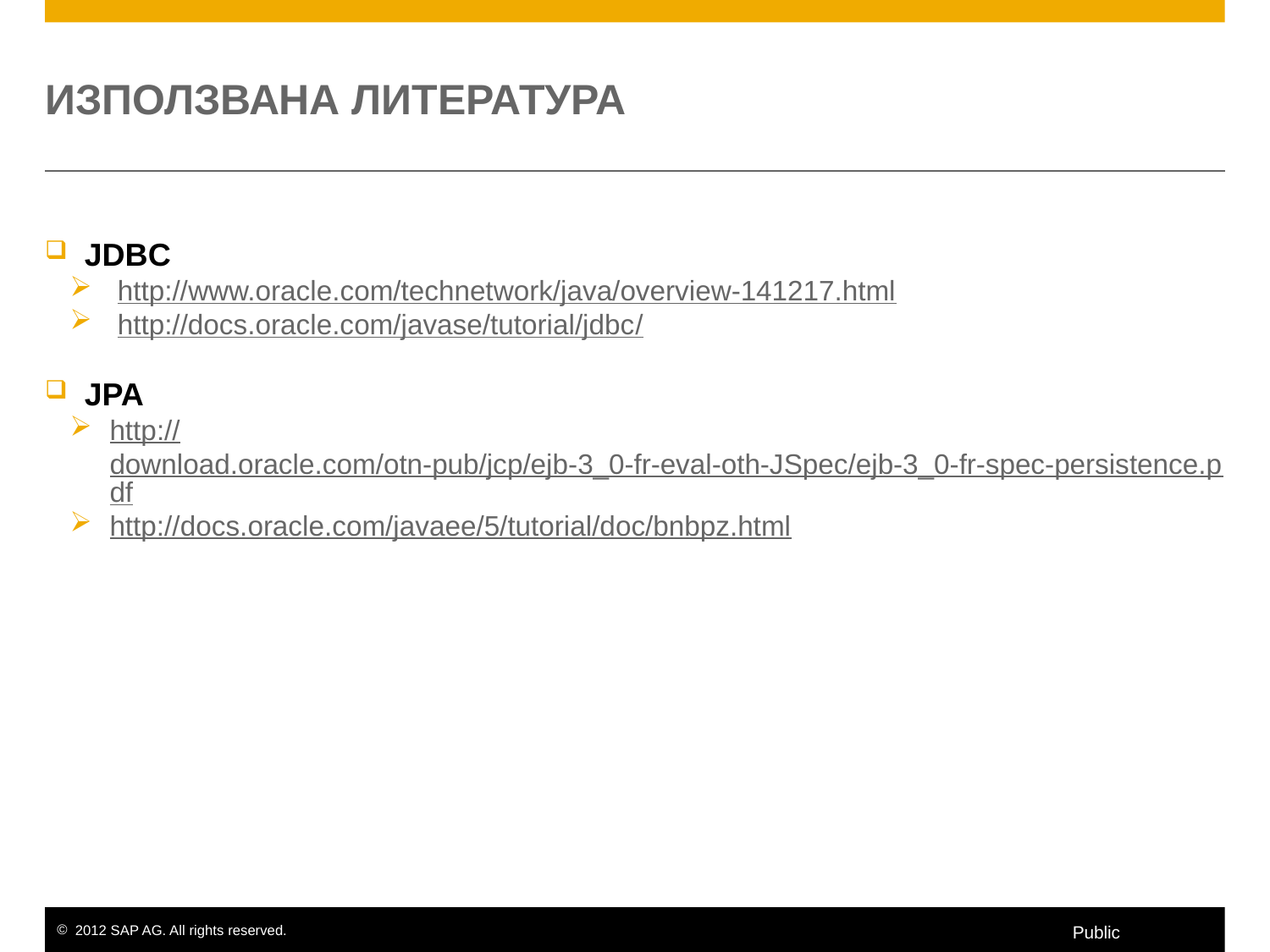

# ИЗПОЛЗВАНА ЛИТЕРАТУРА
JDBC
http://www.oracle.com/technetwork/java/overview-141217.html
http://docs.oracle.com/javase/tutorial/jdbc/

JPA
http://download.oracle.com/otn-pub/jcp/ejb-3_0-fr-eval-oth-JSpec/ejb-3_0-fr-spec-persistence.pdf
http://docs.oracle.com/javaee/5/tutorial/doc/bnbpz.html